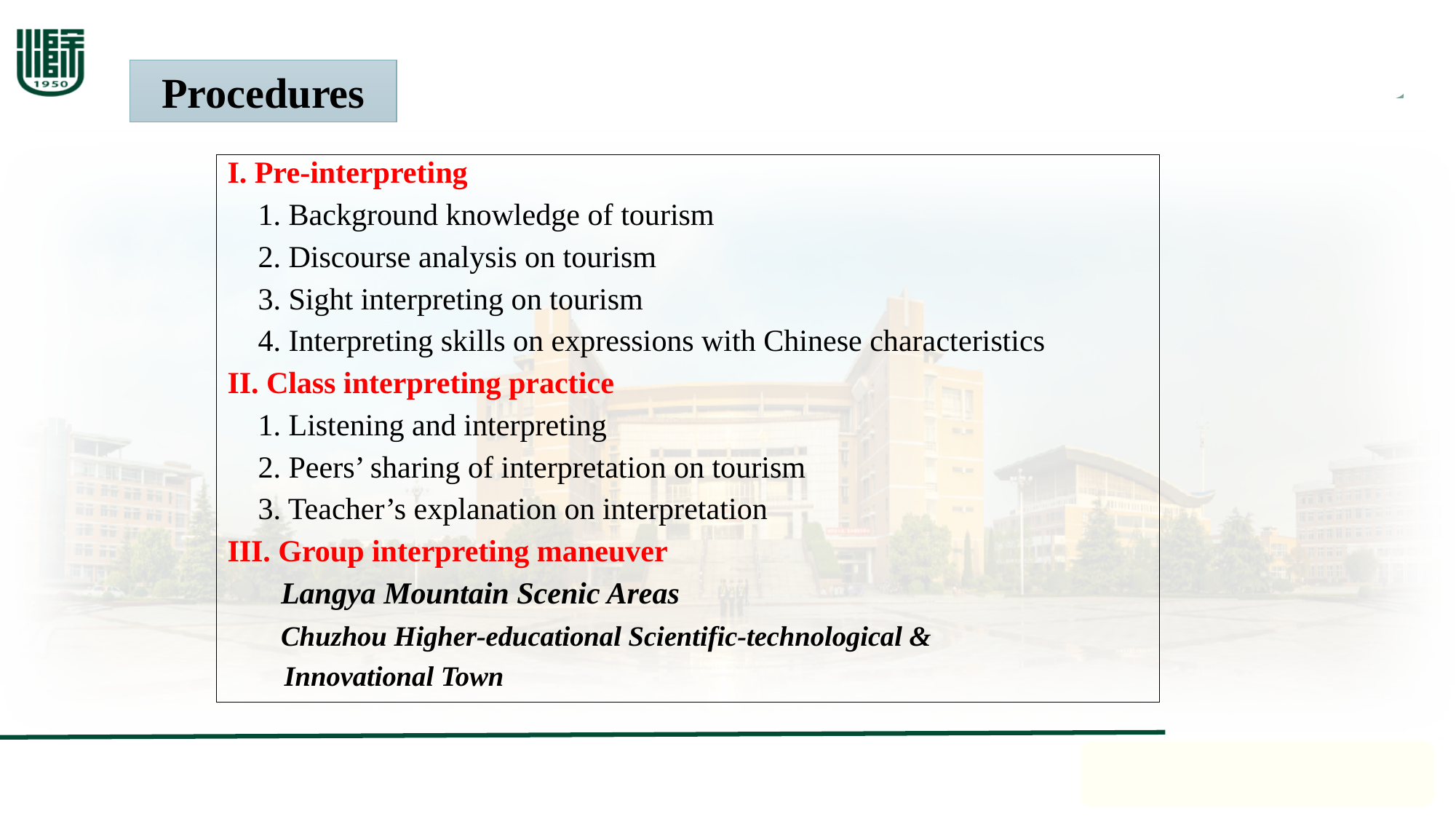

Procedures
I. Pre-interpreting
    1. Background knowledge of tourism
    2. Discourse analysis on tourism
    3. Sight interpreting on tourism
    4. Interpreting skills on expressions with Chinese characteristics
II. Class interpreting practice
    1. Listening and interpreting
    2. Peers’ sharing of interpretation on tourism
    3. Teacher’s explanation on interpretation
III. Group interpreting maneuver
       Langya Mountain Scenic Areas
       Chuzhou Higher-educational Scientific-technological &
        Innovational Town